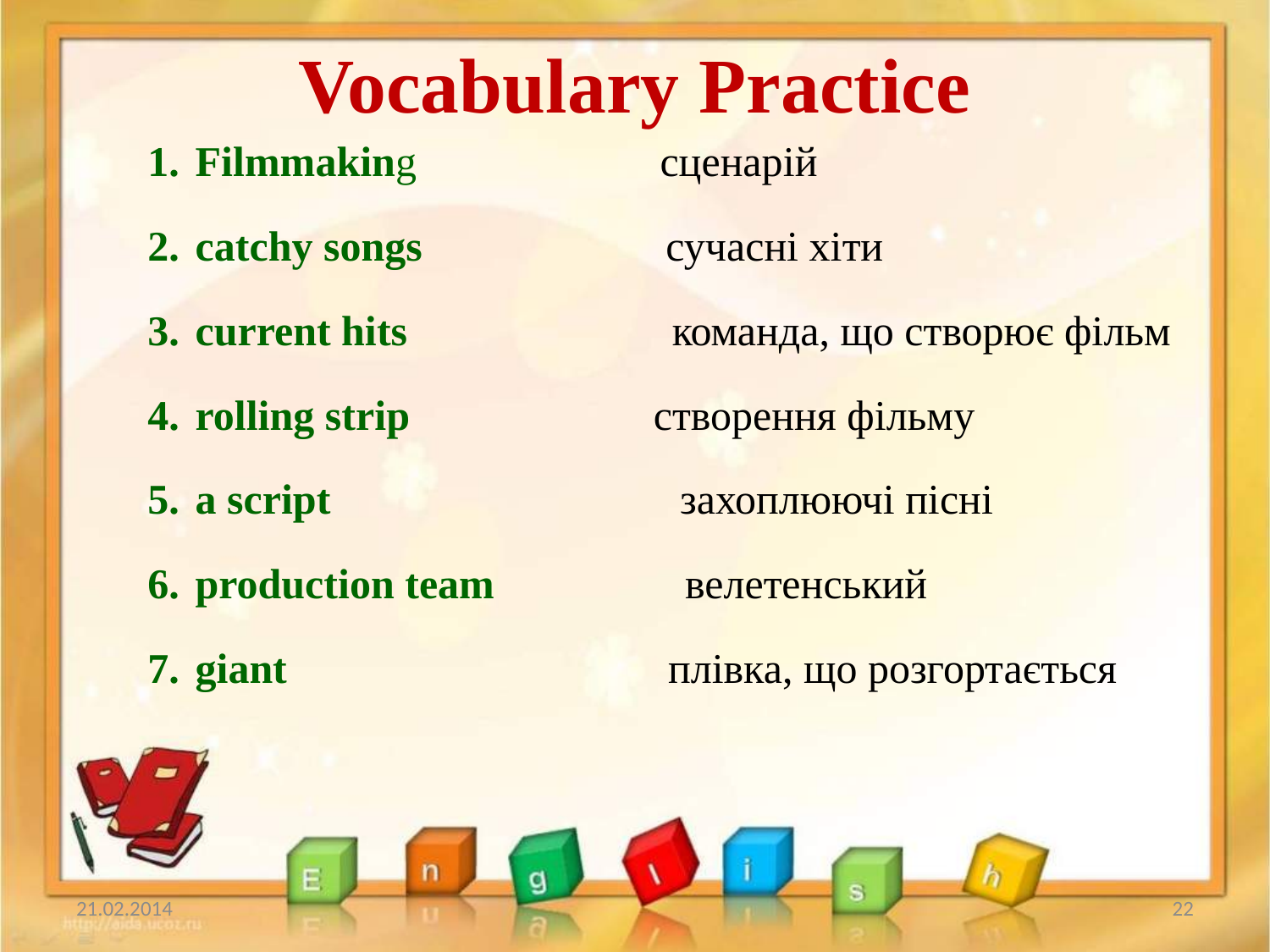

# Vocabulary Practice

Filmmaking                       сценарій
catchy songs                       сучасні хіти
current hits                         команда, що створює фільм
rolling strip                       створення фільму
a script                                 захоплюючі пісні
production team                  велетенський
giant                                    плівка, що розгортається

21.02.2014
22